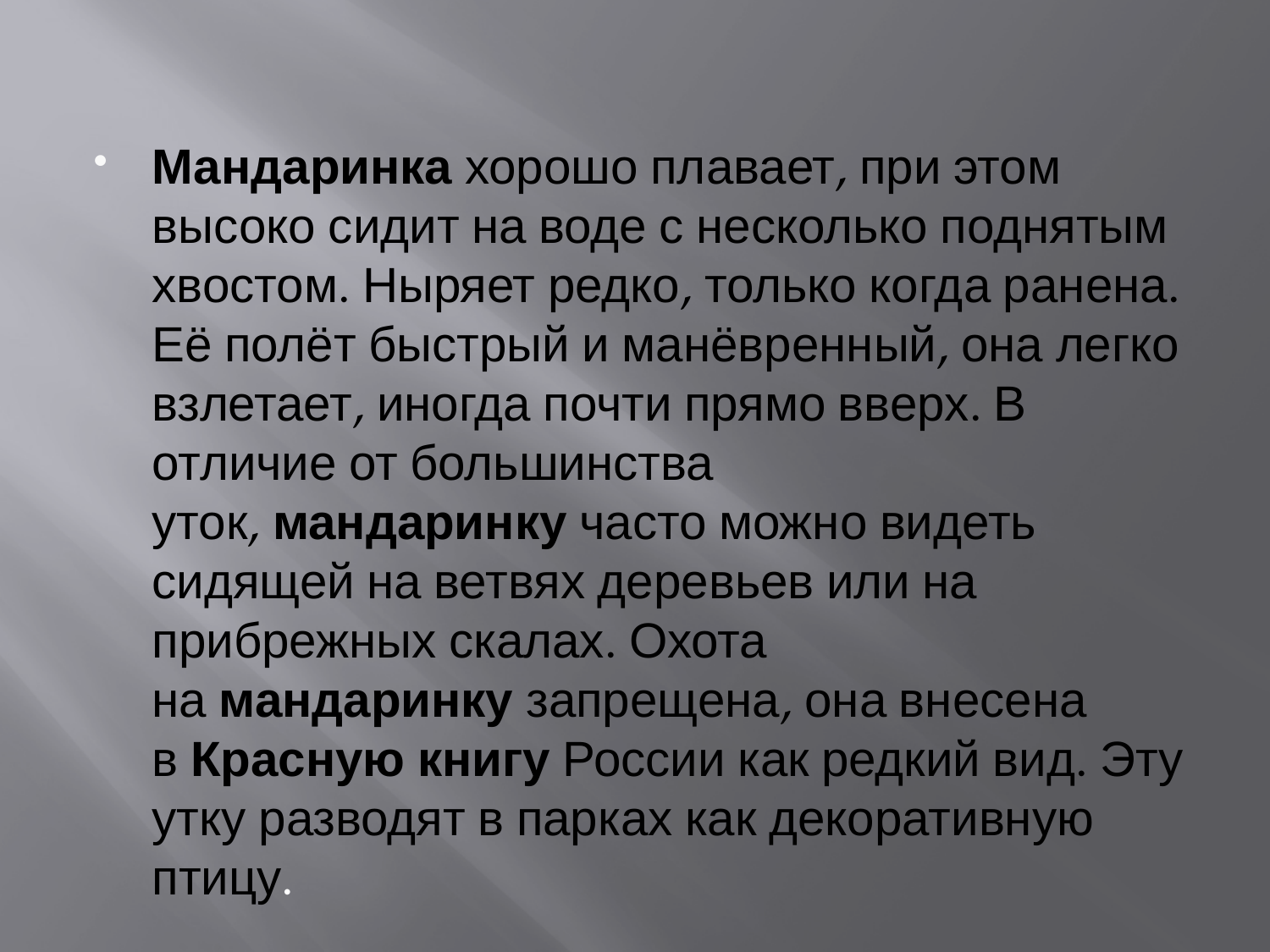

#

Мандаринка хорошо плавает, при этом высоко сидит на воде с несколько поднятым хвостом. Ныряет редко, только когда ранена. Её полёт быстрый и манёвренный, она легко взлетает, иногда почти прямо вверх. В отличие от большинства уток, мандаринку часто можно видеть сидящей на ветвях деревьев или на прибрежных скалах. Охота на мандаринку запрещена, она внесена в Красную книгу России как редкий вид. Эту утку разводят в парках как декоративную птицу.